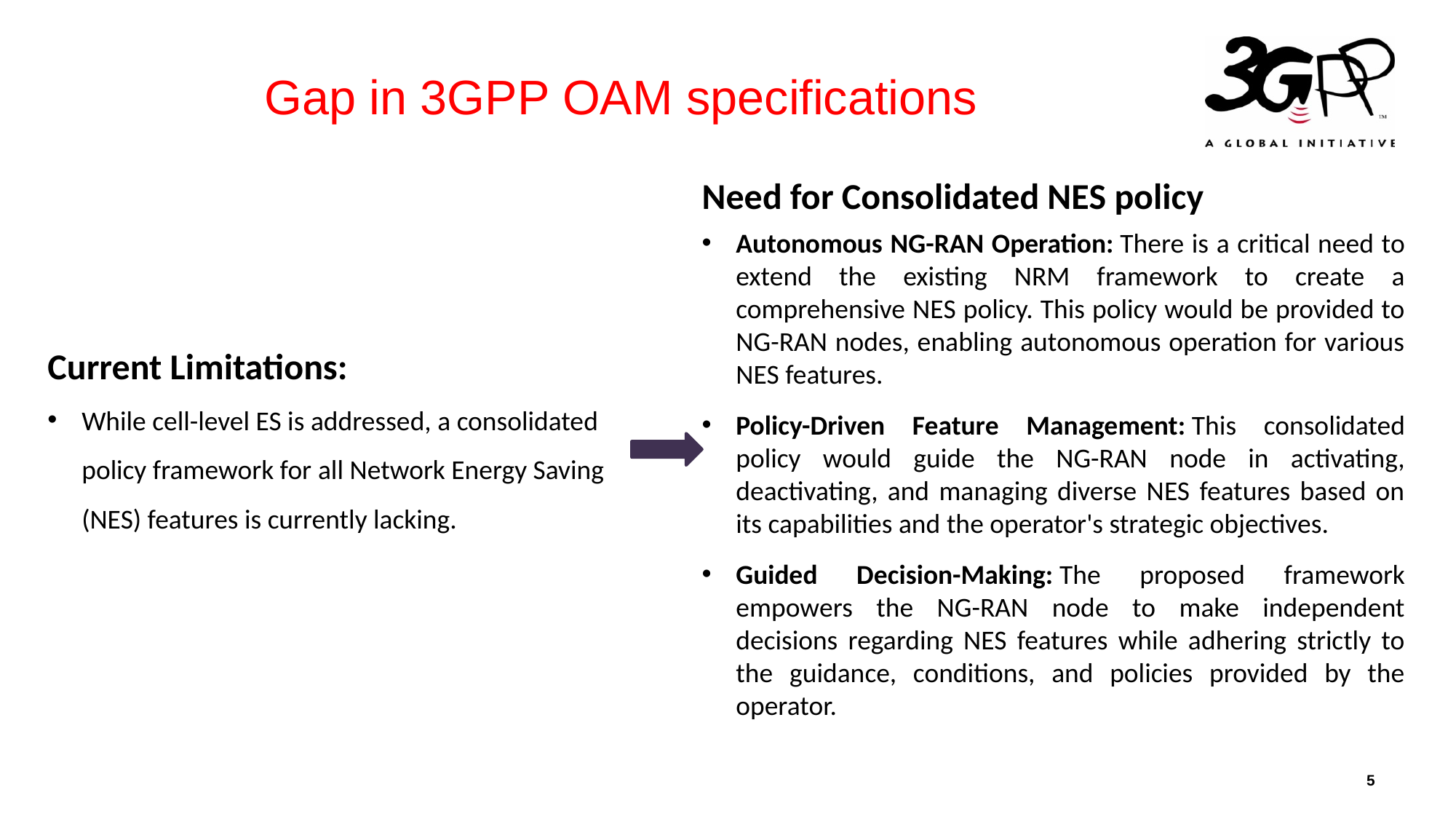

# Gap in 3GPP OAM specifications
Need for Consolidated NES policy
Autonomous NG-RAN Operation: There is a critical need to extend the existing NRM framework to create a comprehensive NES policy. This policy would be provided to NG-RAN nodes, enabling autonomous operation for various NES features.
Policy-Driven Feature Management: This consolidated policy would guide the NG-RAN node in activating, deactivating, and managing diverse NES features based on its capabilities and the operator's strategic objectives.
Guided Decision-Making: The proposed framework empowers the NG-RAN node to make independent decisions regarding NES features while adhering strictly to the guidance, conditions, and policies provided by the operator.
Current Limitations:
While cell-level ES is addressed, a consolidated policy framework for all Network Energy Saving (NES) features is currently lacking.